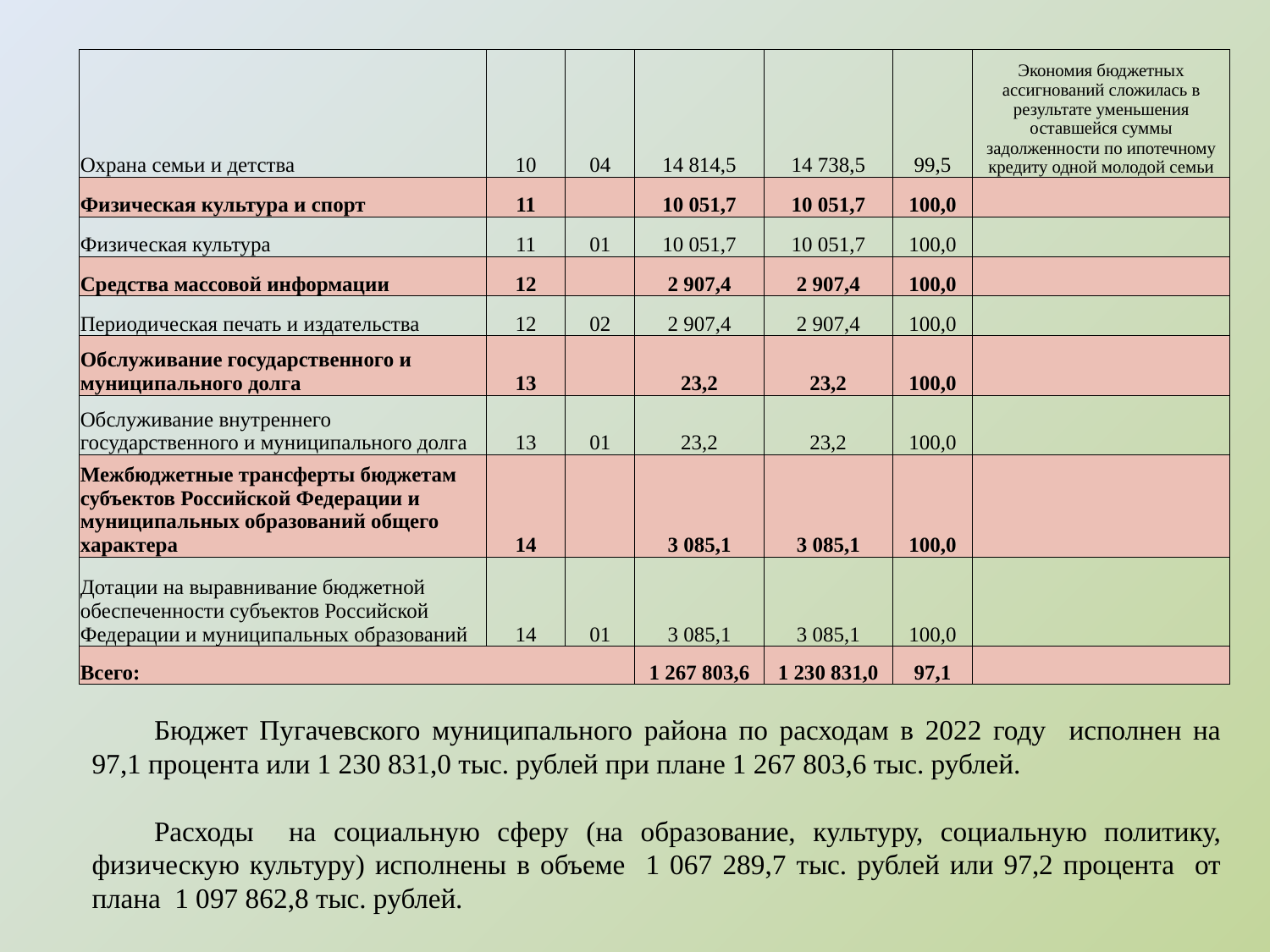

| Охрана семьи и детства | 10 | 04 | 14 814,5 | 14 738,5 | 99,5 | Экономия бюджетных ассигнований сложилась в результате уменьшения оставшейся суммы задолженности по ипотечному кредиту одной молодой семьи |
| --- | --- | --- | --- | --- | --- | --- |
| Физическая культура и спорт | 11 |  | 10 051,7 | 10 051,7 | 100,0 |  |
| Физическая культура | 11 | 01 | 10 051,7 | 10 051,7 | 100,0 |  |
| Средства массовой информации | 12 |  | 2 907,4 | 2 907,4 | 100,0 |  |
| Периодическая печать и издательства | 12 | 02 | 2 907,4 | 2 907,4 | 100,0 |  |
| Обслуживание государственного и муниципального долга | 13 |  | 23,2 | 23,2 | 100,0 |  |
| Обслуживание внутреннего государственного и муниципального долга | 13 | 01 | 23,2 | 23,2 | 100,0 |  |
| Межбюджетные трансферты бюджетам субъектов Российской Федерации и муниципальных образований общего характера | 14 |  | 3 085,1 | 3 085,1 | 100,0 |  |
| Дотации на выравнивание бюджетной обеспеченности субъектов Российской Федерации и муниципальных образований | 14 | 01 | 3 085,1 | 3 085,1 | 100,0 |  |
| Всего: |  |  | 1 267 803,6 | 1 230 831,0 | 97,1 |  |
Бюджет Пугачевского муниципального района по расходам в 2022 году  исполнен на 97,1 процента или 1 230 831,0 тыс. рублей при плане 1 267 803,6 тыс. рублей.

Расходы  на социальную сферу (на образование, культуру, социальную политику, физическую культуру) исполнены в объеме  1 067 289,7 тыс. рублей или 97,2 процента  от плана  1 097 862,8 тыс. рублей.